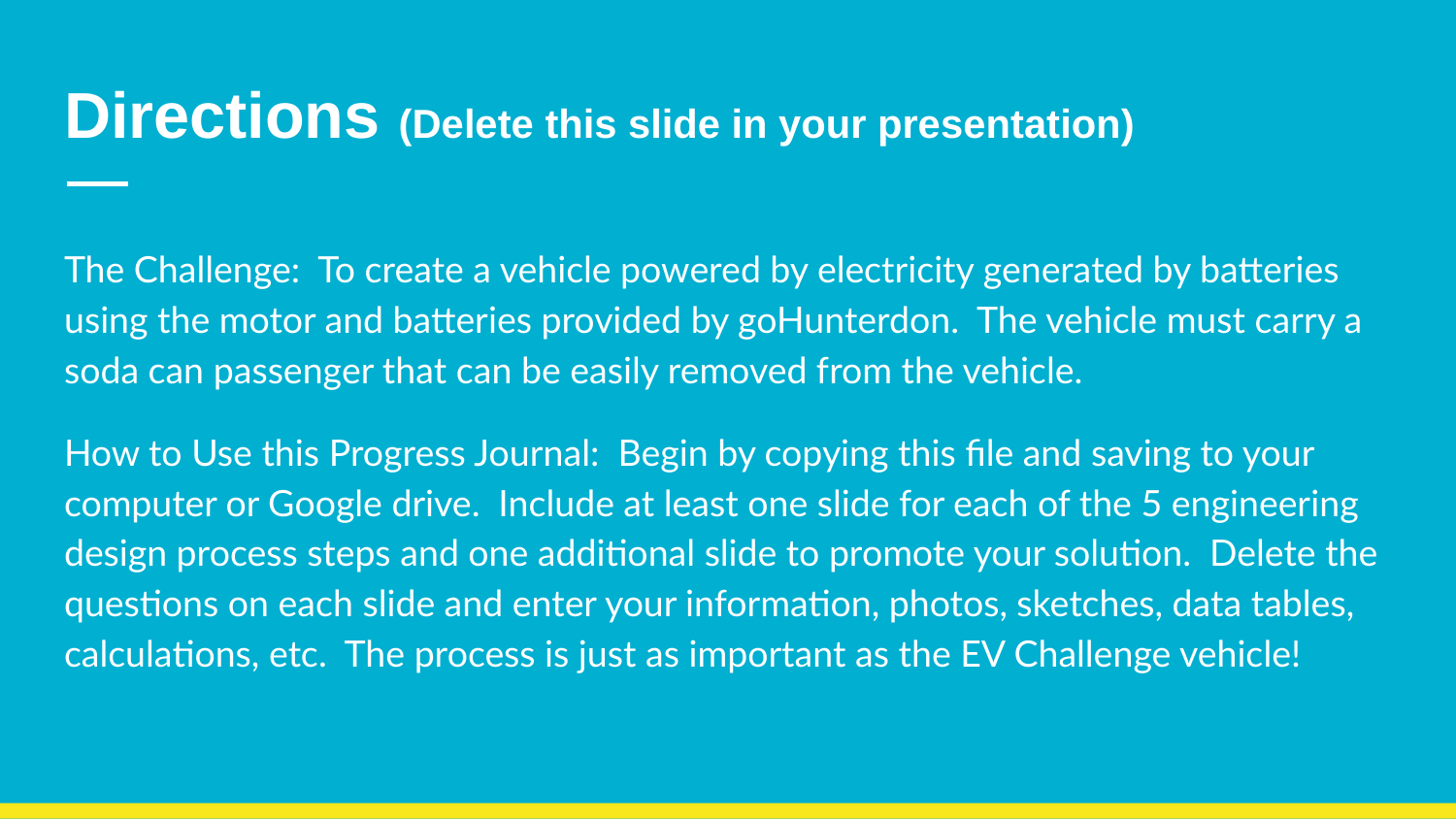

# Directions (Delete this slide in your presentation)
The Challenge:  To create a vehicle powered by electricity generated by batteries using the motor and batteries provided by goHunterdon.  The vehicle must carry a soda can passenger that can be easily removed from the vehicle.
How to Use this Progress Journal:  Begin by copying this file and saving to your computer or Google drive.  Include at least one slide for each of the 5 engineering design process steps and one additional slide to promote your solution.  Delete the questions on each slide and enter your information, photos, sketches, data tables, calculations, etc.  The process is just as important as the EV Challenge vehicle!